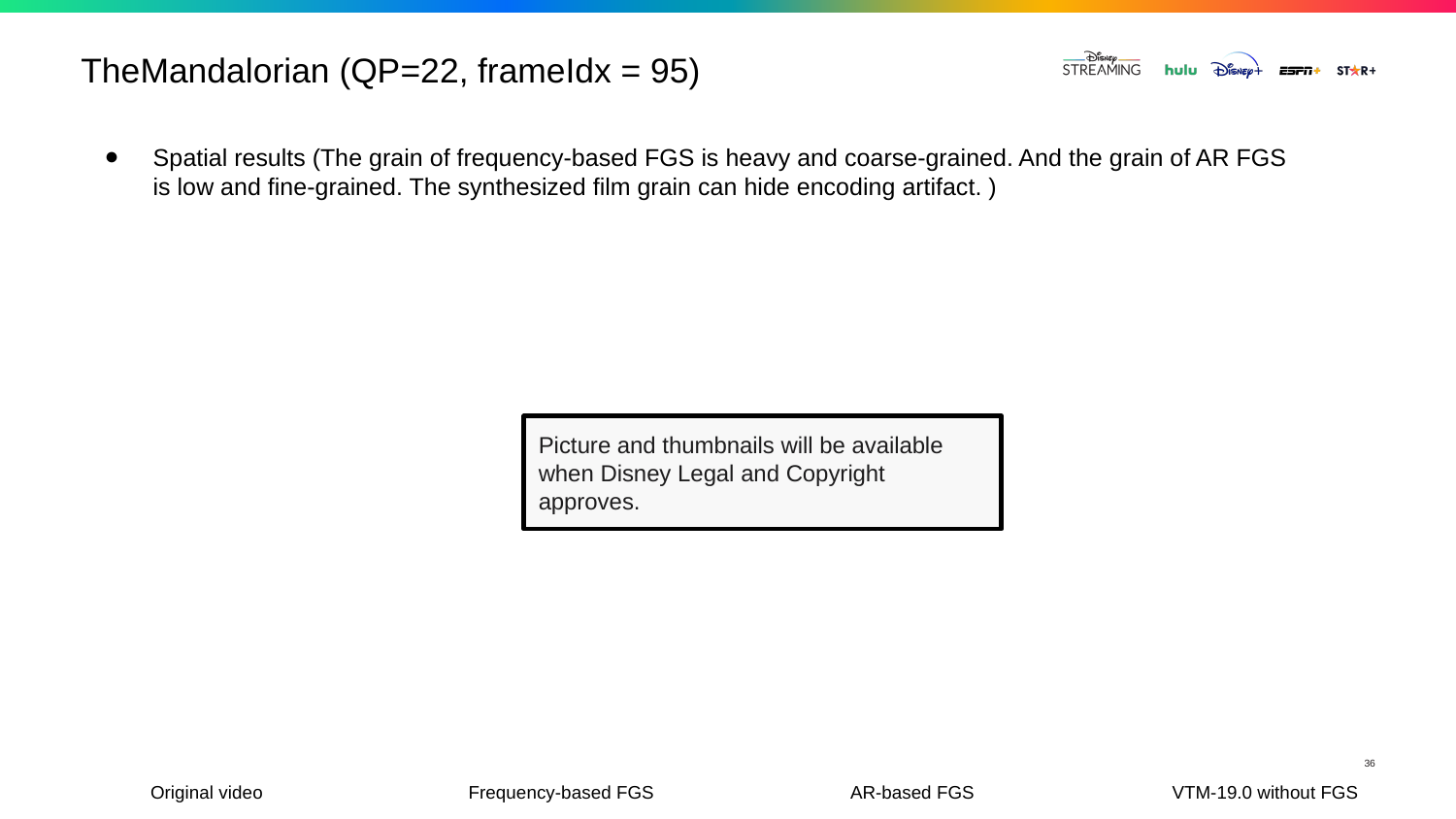

# TheMandalorian (QP=22, frameIdx = 95)
Spatial results (The grain of frequency-based FGS is heavy and coarse-grained. And the grain of AR FGS is low and fine-grained. The synthesized film grain can hide encoding artifact. )

Picture and thumbnails will be available when Disney Legal and Copyright approves.
36
Original video
Frequency-based FGS
AR-based FGS
VTM-19.0 without FGS